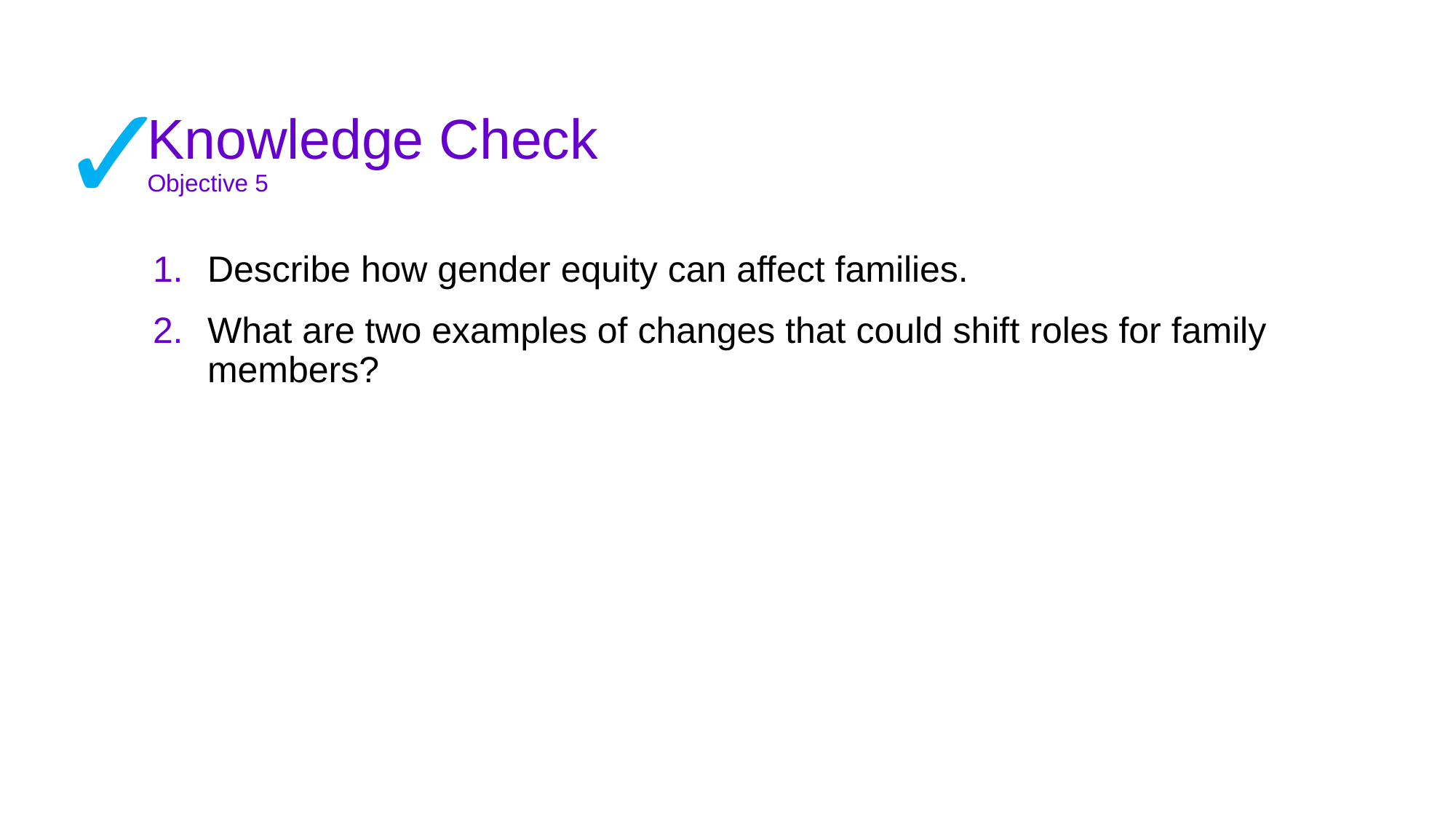

✓
# Knowledge Check Objective 5
Describe how gender equity can affect families.
What are two examples of changes that could shift roles for family members?